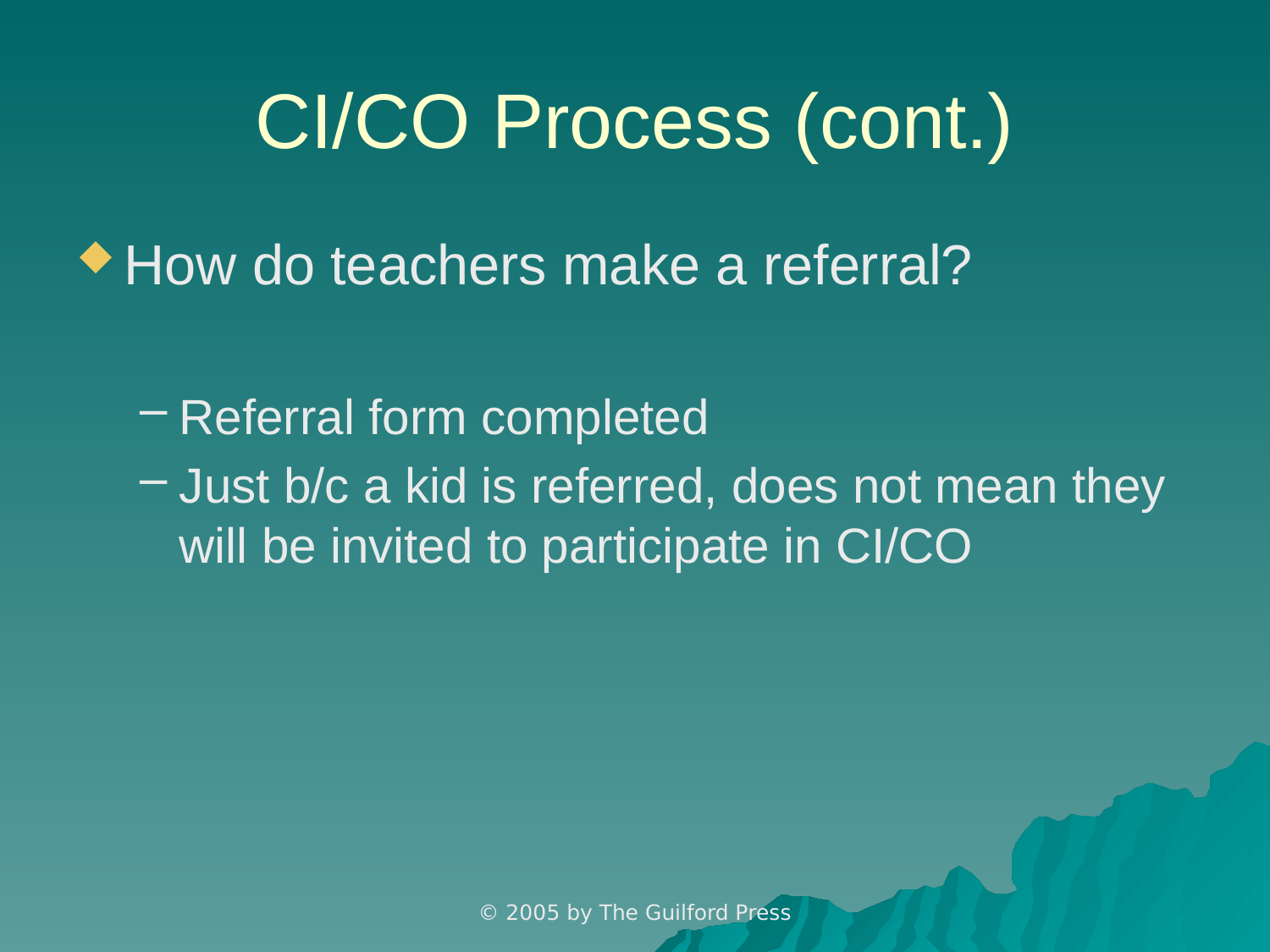

# CI/CO Process (cont.)
How do teachers make a referral?

Referral form completed
Just b/c a kid is referred, does not mean they will be invited to participate in CI/CO

© 2005 by The Guilford Press